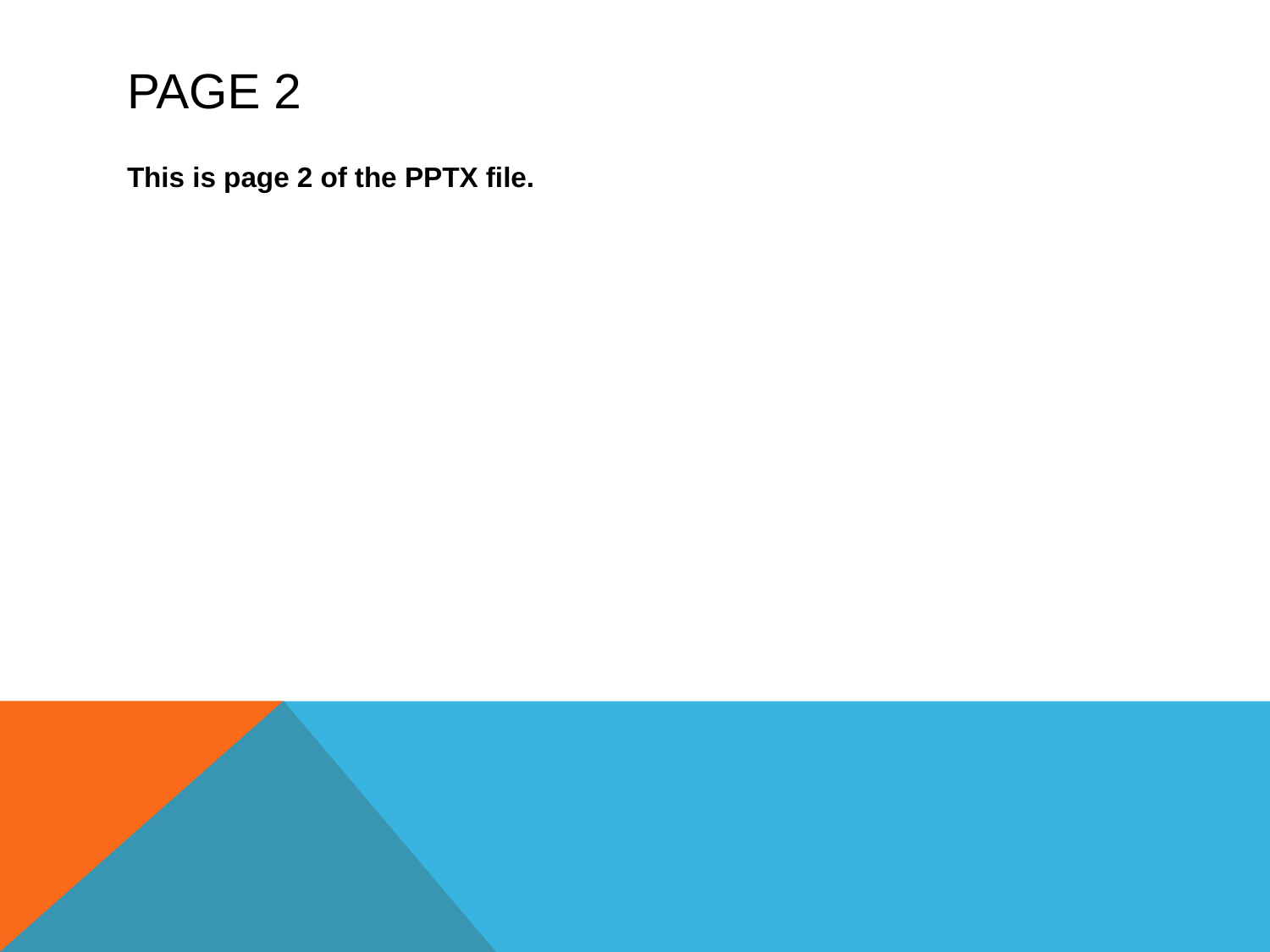

# Page 2
This is page 2 of the PPTX file.